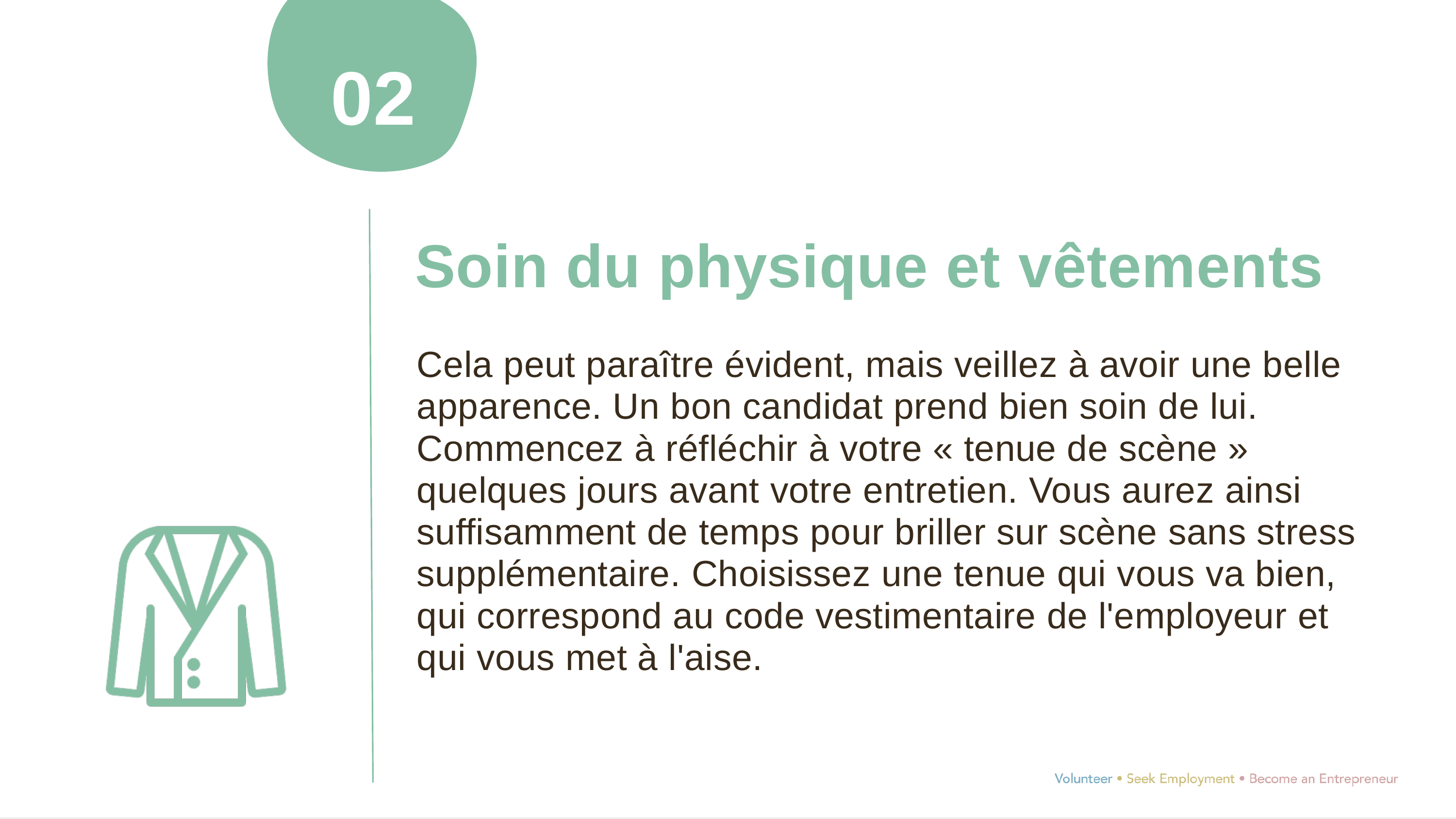

02
Soin du physique et vêtements

Cela peut paraître évident, mais veillez à avoir une belle apparence. Un bon candidat prend bien soin de lui. Commencez à réfléchir à votre « tenue de scène » quelques jours avant votre entretien. Vous aurez ainsi suffisamment de temps pour briller sur scène sans stress supplémentaire. Choisissez une tenue qui vous va bien, qui correspond au code vestimentaire de l'employeur et qui vous met à l'aise.